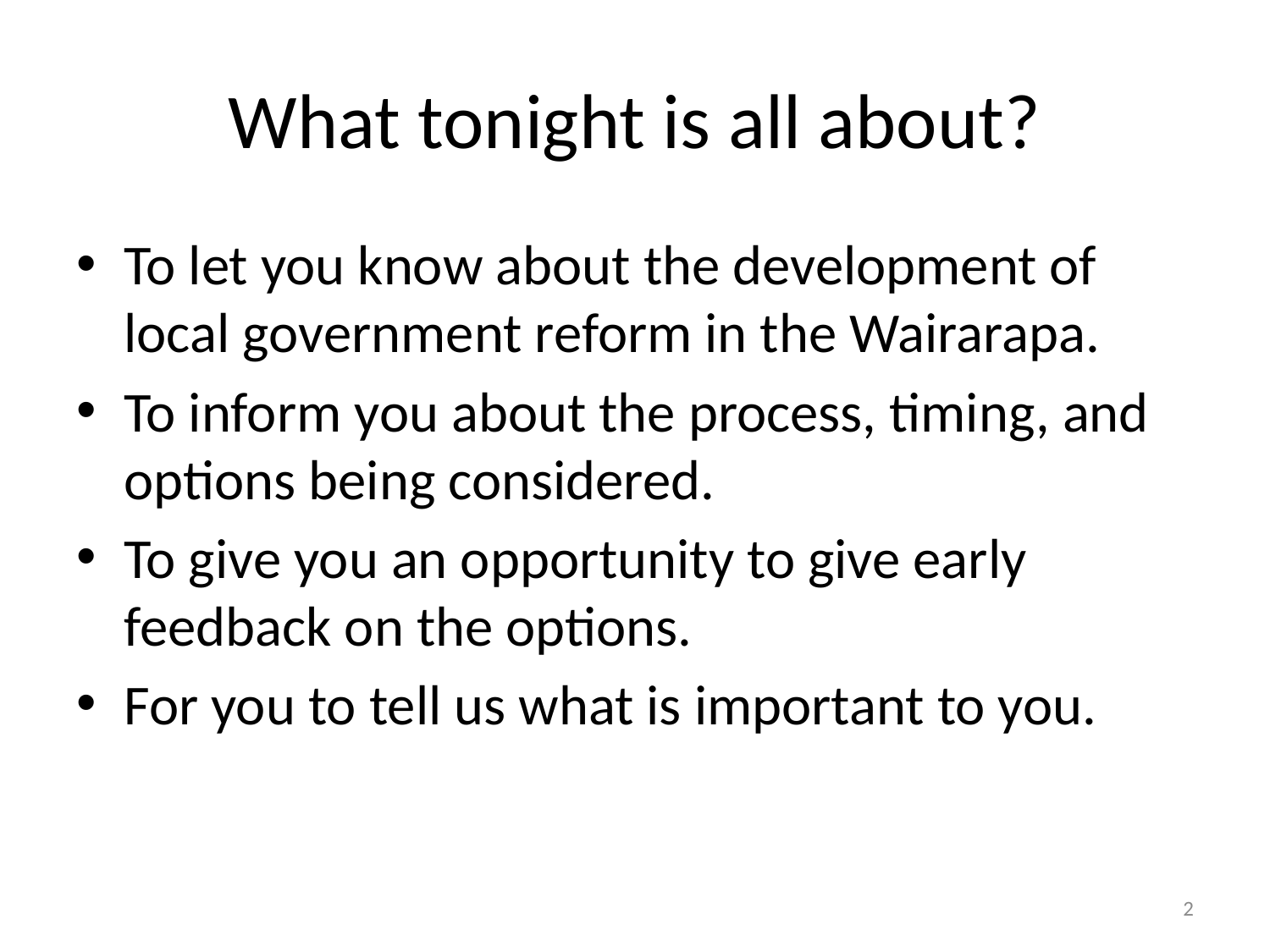

# What tonight is all about?
To let you know about the development of local government reform in the Wairarapa.
To inform you about the process, timing, and options being considered.
To give you an opportunity to give early feedback on the options.
For you to tell us what is important to you.
2